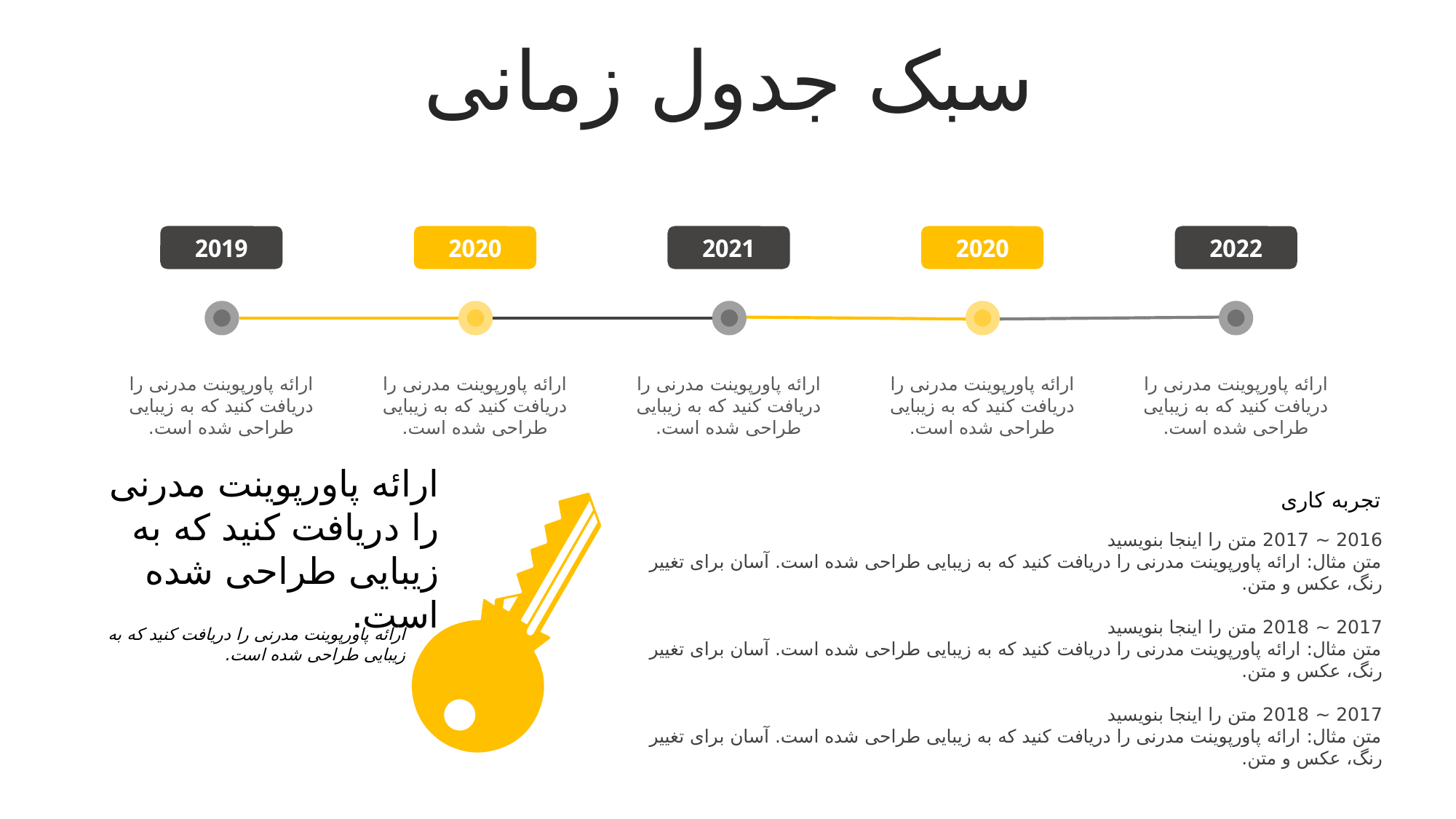

سبک جدول زمانی
2019
2020
2021
2020
2022

ارائه پاورپوینت مدرنی را دریافت کنید که به زیبایی طراحی شده است.
ارائه پاورپوینت مدرنی را دریافت کنید که به زیبایی طراحی شده است.
ارائه پاورپوینت مدرنی را دریافت کنید که به زیبایی طراحی شده است.
ارائه پاورپوینت مدرنی را دریافت کنید که به زیبایی طراحی شده است.
ارائه پاورپوینت مدرنی را دریافت کنید که به زیبایی طراحی شده است.

ارائه پاورپوینت مدرنی را دریافت کنید که به زیبایی طراحی شده است.
تجربه کاری
2016 ~ 2017 متن را اینجا بنویسید
متن مثال: ارائه پاورپوینت مدرنی را دریافت کنید که به زیبایی طراحی شده است. آسان برای تغییر رنگ، عکس و متن.

2017 ~ 2018 متن را اینجا بنویسید
متن مثال: ارائه پاورپوینت مدرنی را دریافت کنید که به زیبایی طراحی شده است. آسان برای تغییر رنگ، عکس و متن.

2017 ~ 2018 متن را اینجا بنویسید
متن مثال: ارائه پاورپوینت مدرنی را دریافت کنید که به زیبایی طراحی شده است. آسان برای تغییر رنگ، عکس و متن.
ارائه پاورپوینت مدرنی را دریافت کنید که به زیبایی طراحی شده است.